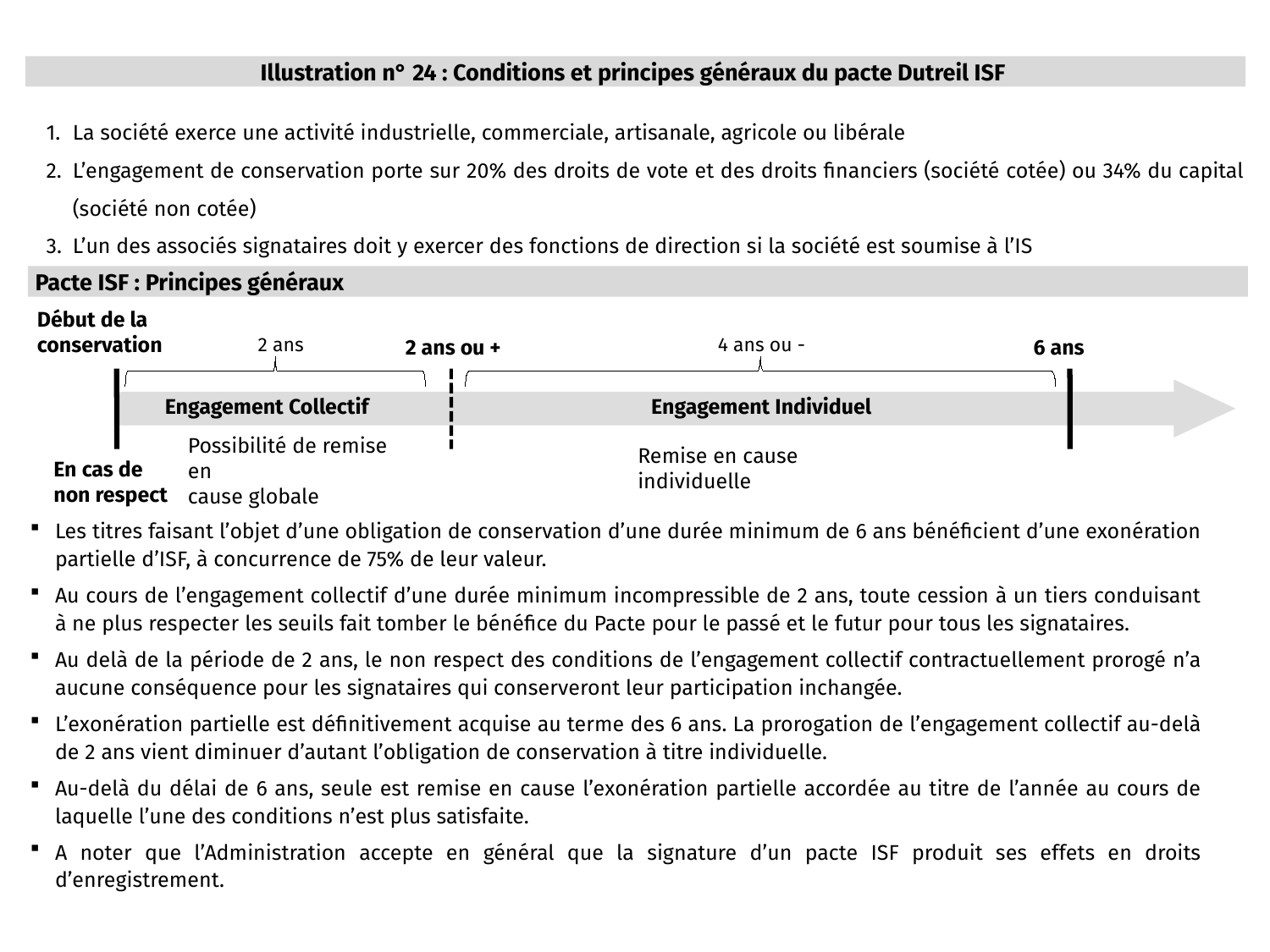

Illustration n° 24 : Conditions et principes généraux du pacte Dutreil ISF
La société exerce une activité industrielle, commerciale, artisanale, agricole ou libérale
L’engagement de conservation porte sur 20% des droits de vote et des droits financiers (société cotée) ou 34% du capital (société non cotée)
L’un des associés signataires doit y exercer des fonctions de direction si la société est soumise à l’IS

Pacte ISF : Principes généraux

Début de la conservation
2 ans
4 ans ou -
2 ans ou +
6 ans

Engagement Collectif
Engagement Individuel

Possibilité de remise en
cause globale
Remise en cause individuelle
En cas de non respect
Les titres faisant l’objet d’une obligation de conservation d’une durée minimum de 6 ans bénéficient d’une exonération partielle d’ISF, à concurrence de 75% de leur valeur.
Au cours de l’engagement collectif d’une durée minimum incompressible de 2 ans, toute cession à un tiers conduisant à ne plus respecter les seuils fait tomber le bénéfice du Pacte pour le passé et le futur pour tous les signataires.
Au delà de la période de 2 ans, le non respect des conditions de l’engagement collectif contractuellement prorogé n’a aucune conséquence pour les signataires qui conserveront leur participation inchangée.
L’exonération partielle est définitivement acquise au terme des 6 ans. La prorogation de l’engagement collectif au-delà de 2 ans vient diminuer d’autant l’obligation de conservation à titre individuelle.
Au-delà du délai de 6 ans, seule est remise en cause l’exonération partielle accordée au titre de l’année au cours de laquelle l’une des conditions n’est plus satisfaite.
A noter que l’Administration accepte en général que la signature d’un pacte ISF produit ses effets en droits d’enregistrement.